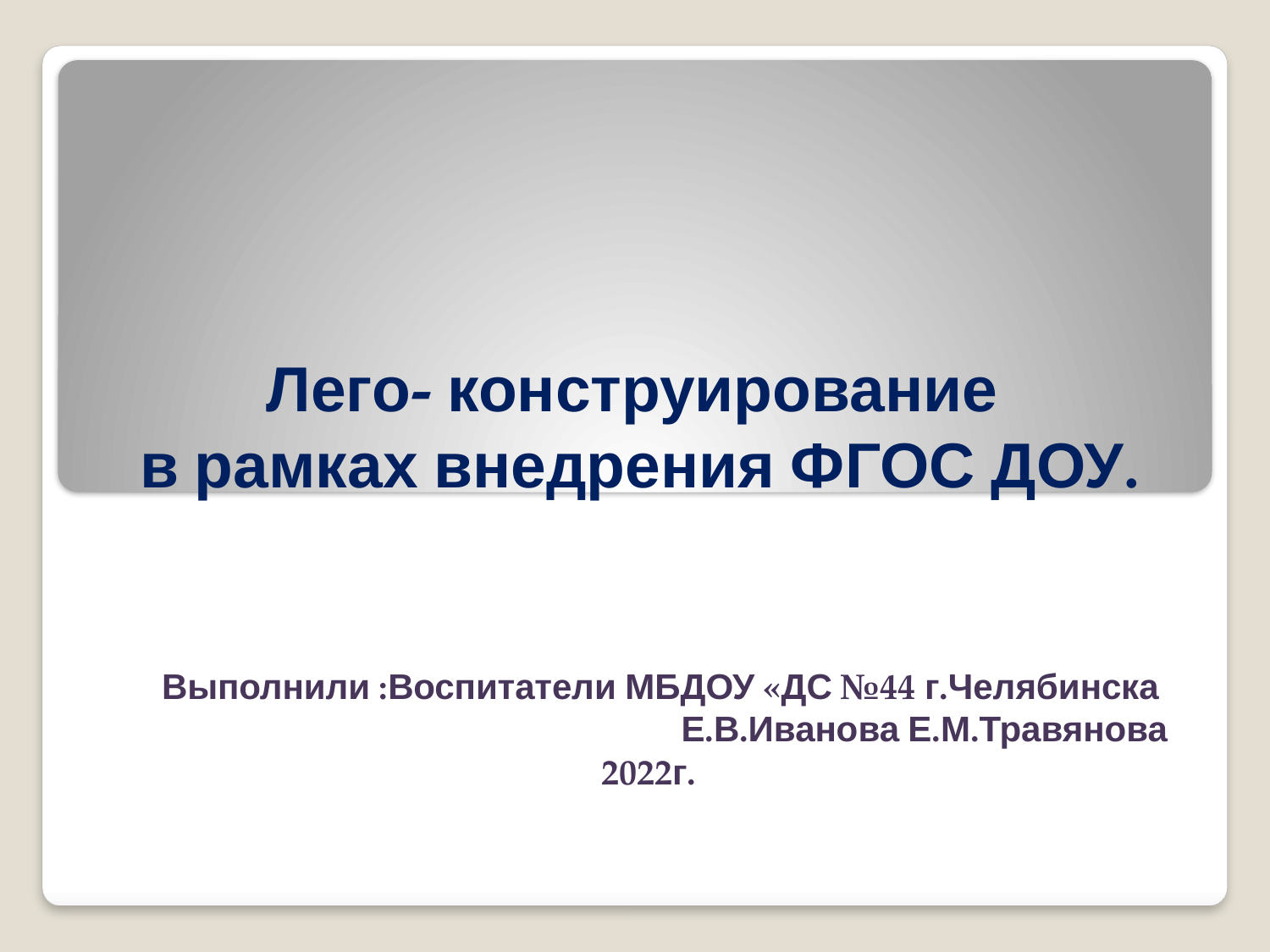

# Лего- конструирование в рамках внедрения ФГОС ДОУ.

Выполнили :Воспитатели МБДОУ «ДС №44 г.Челябинска
Е.В.Иванова Е.М.Травянова
2022г.